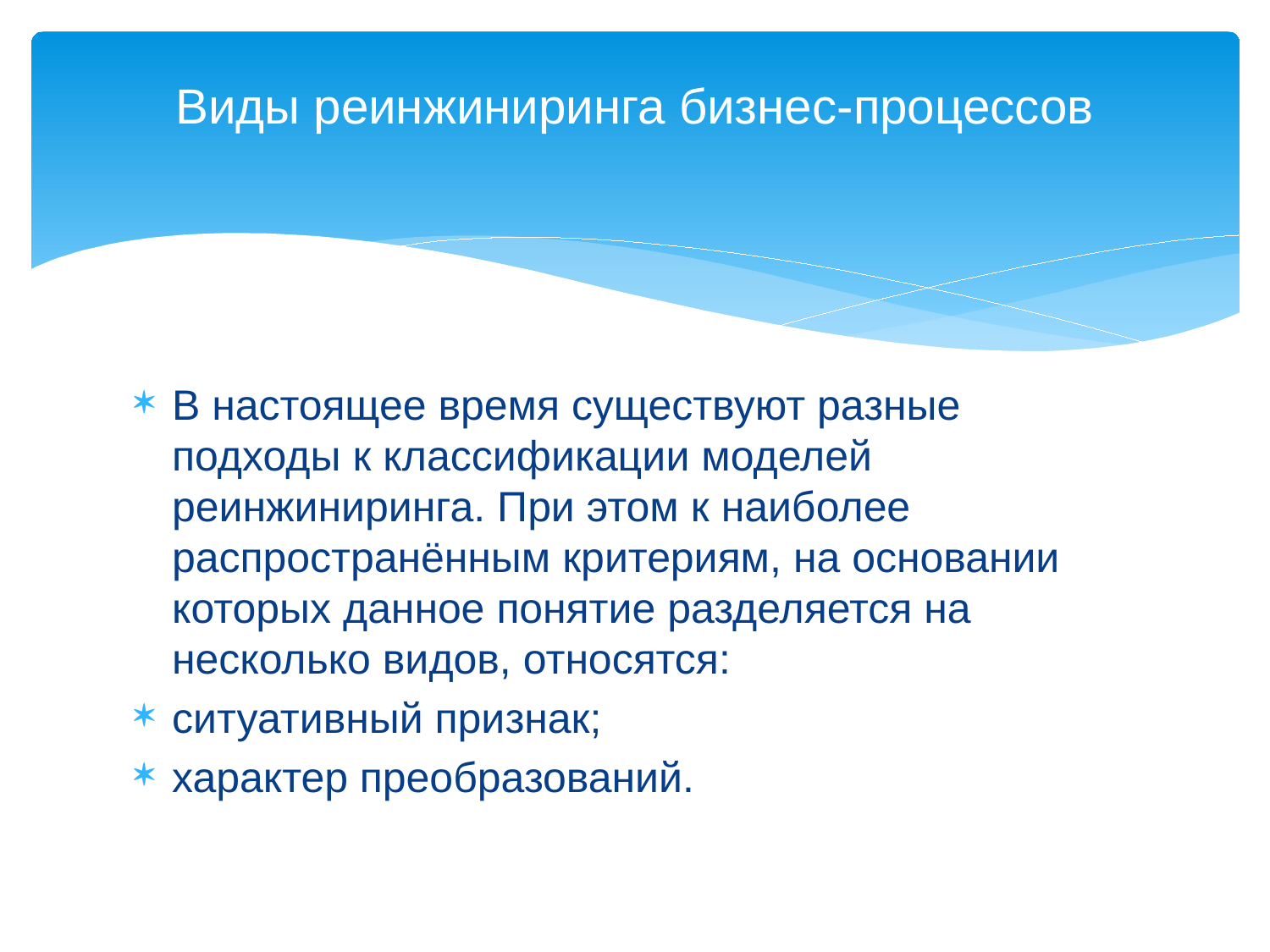

# Виды реинжиниринга бизнес-процессов
В настоящее время существуют разные подходы к классификации моделей реинжиниринга. При этом к наиболее распространённым критериям, на основании которых данное понятие разделяется на несколько видов, относятся:
ситуативный признак;
характер преобразований.